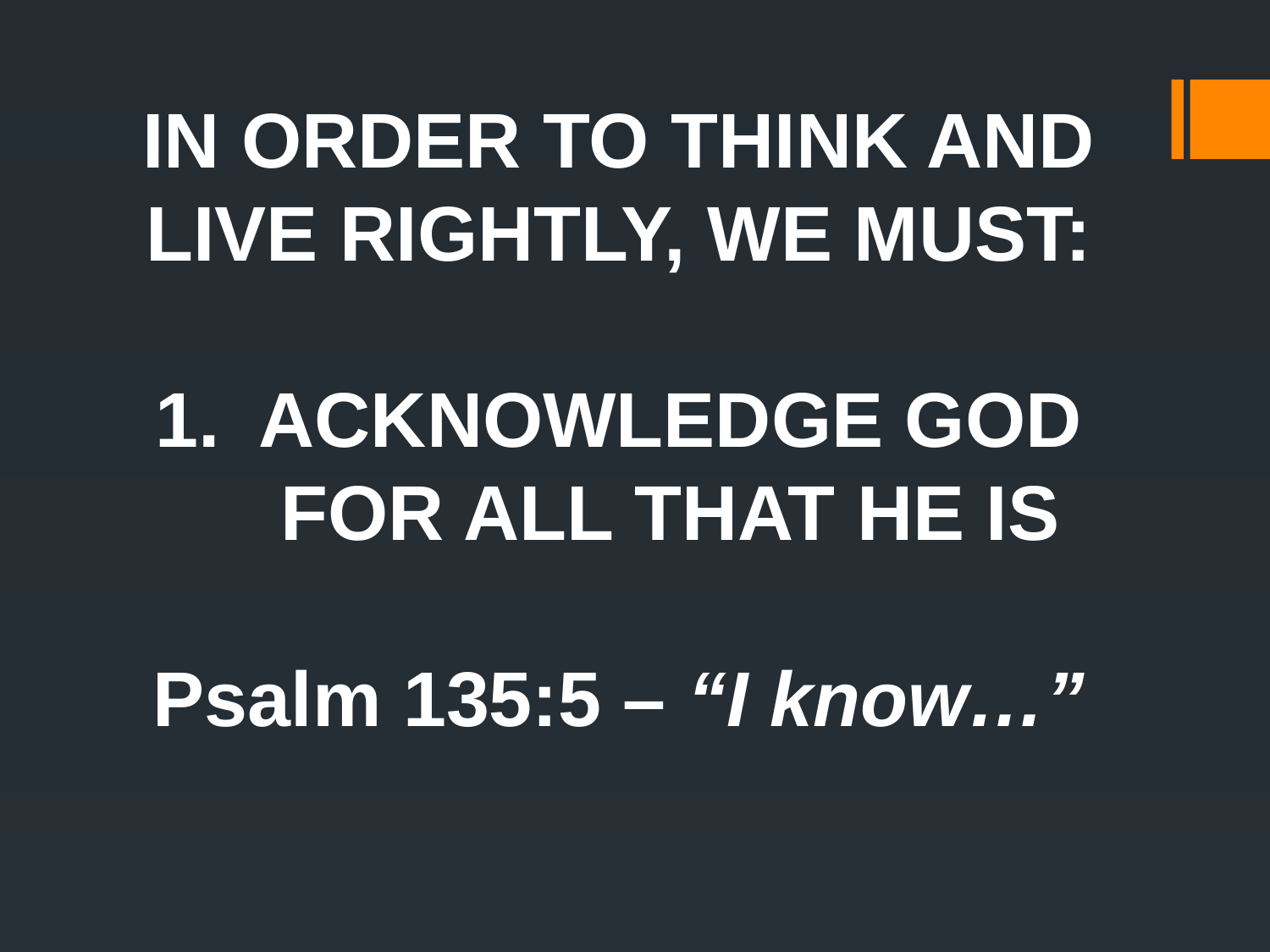

IN ORDER TO THINK AND LIVE RIGHTLY, WE MUST:

ACKNOWLEDGE GOD FOR ALL THAT HE IS

Psalm 135:5 – “I know…”